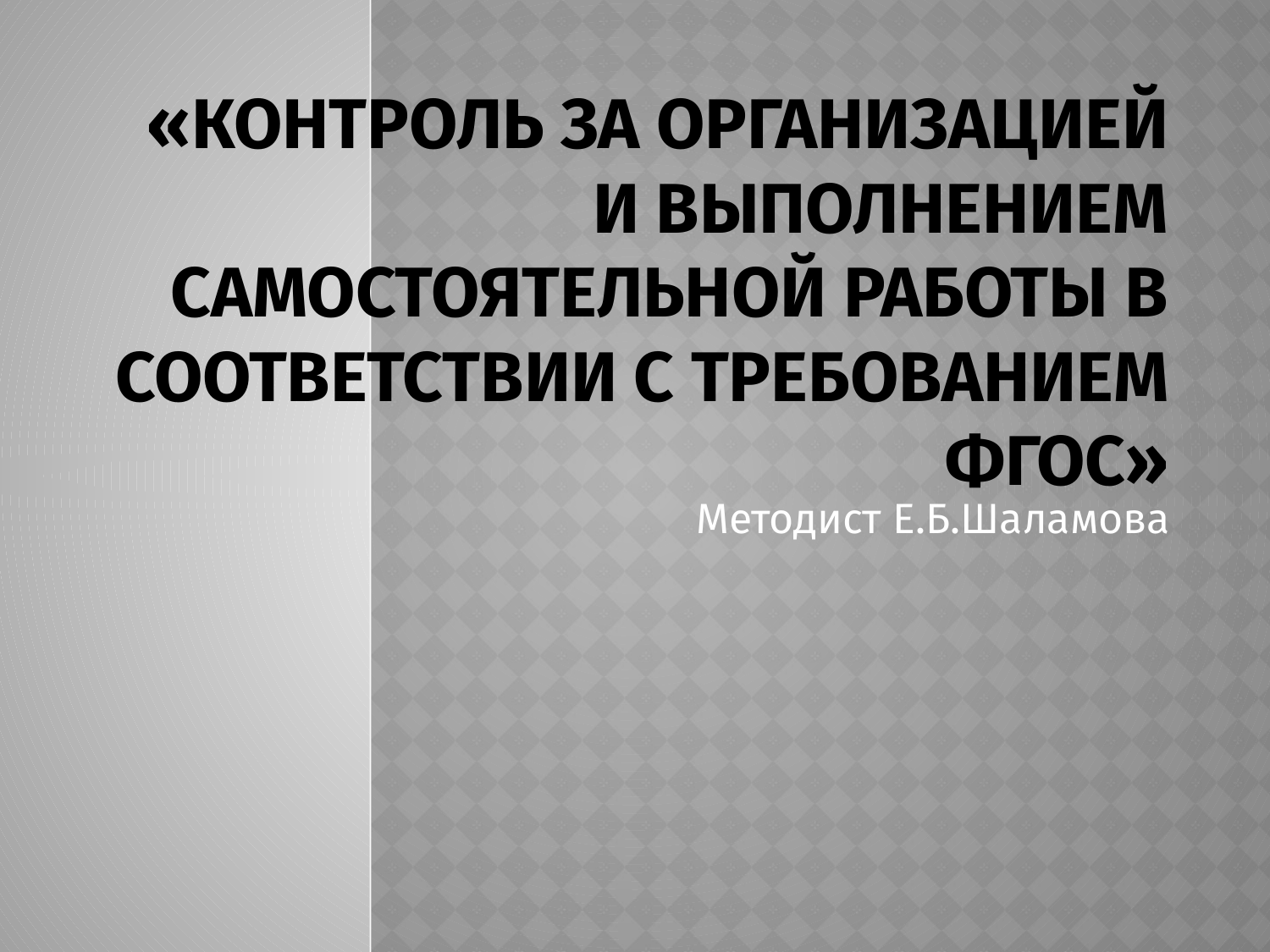

# «Контроль за организацией и выполнением самостоятельной работы в соответствии с требованием ФГОС»
Методист Е.Б.Шаламова